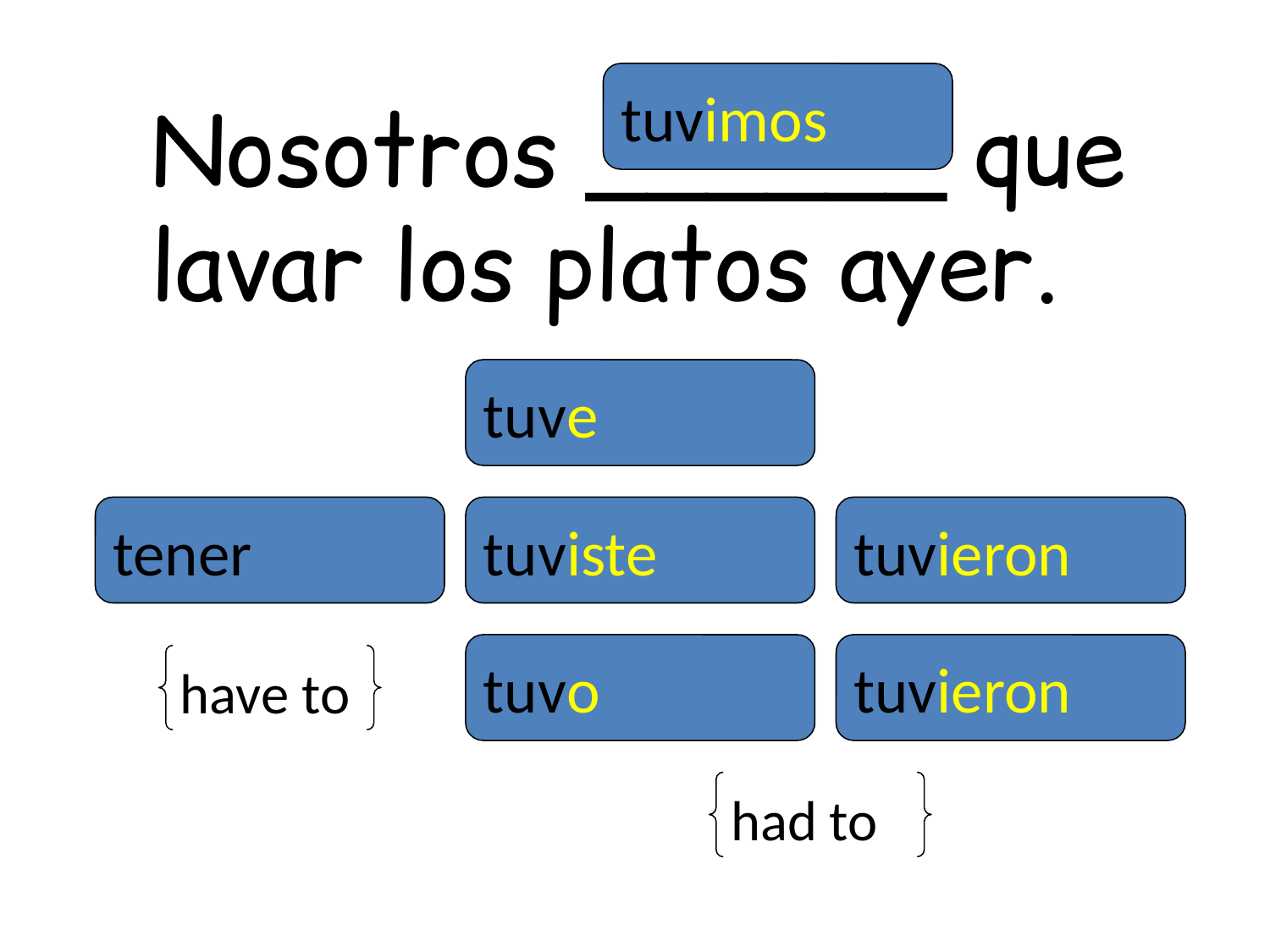

tuvimos
Nosotros ______ que lavar los platos ayer.
tuve
tener
tuviste
tuvieron
tuvo
tuvieron
have to
had to